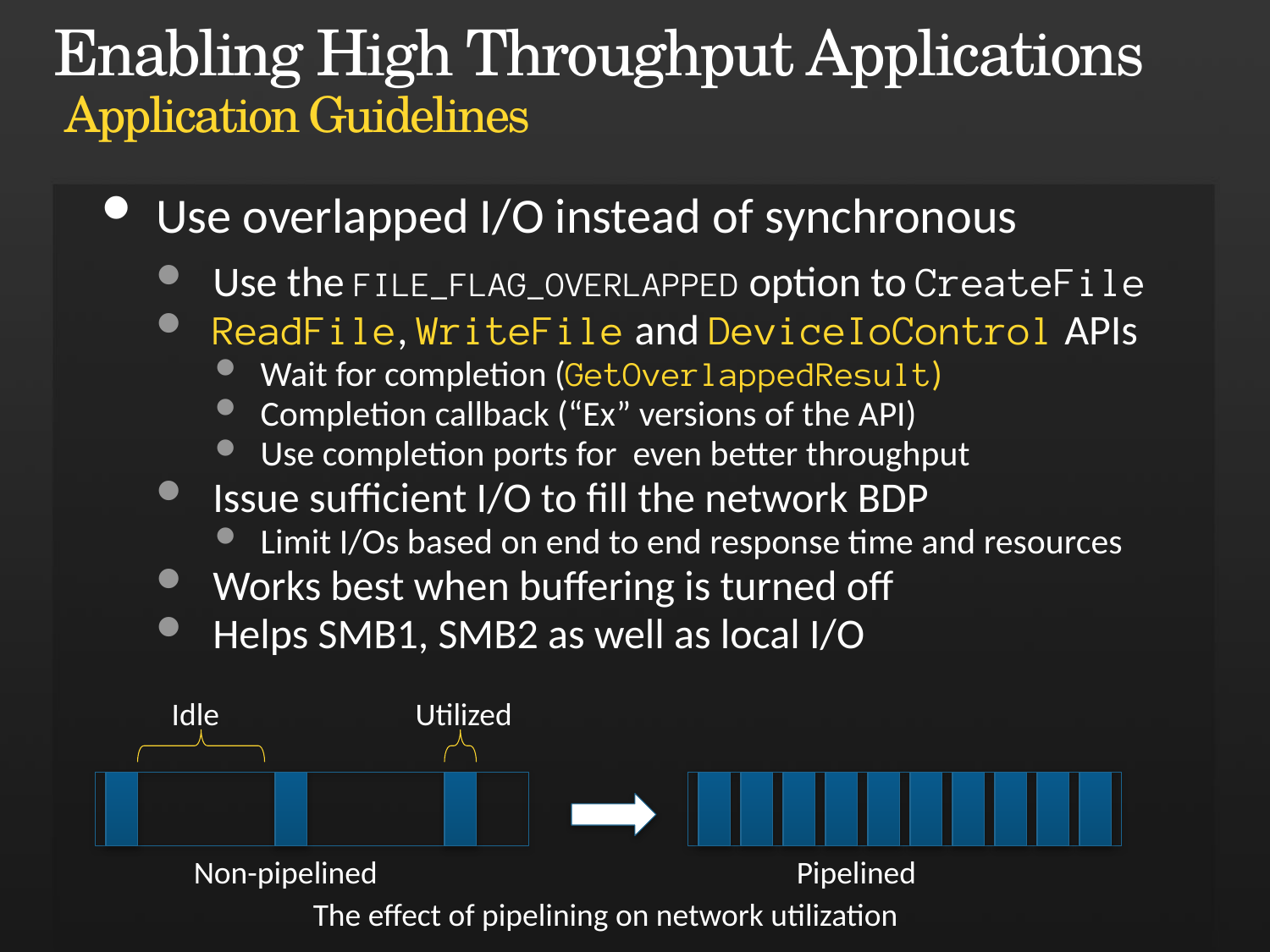

# Enabling High Throughput Applications Application Guidelines
Use overlapped I/O instead of synchronous
Use the FILE_FLAG_OVERLAPPED option to CreateFile
ReadFile, WriteFile and DeviceIoControl APIs
Wait for completion (GetOverlappedResult)
Completion callback (“Ex” versions of the API)
Use completion ports for  even better throughput
Issue sufficient I/O to fill the network BDP
Limit I/Os based on end to end response time and resources
Works best when buffering is turned off
Helps SMB1, SMB2 as well as local I/O

Idle
Utilized

Non-pipelined
Pipelined
The effect of pipelining on network utilization